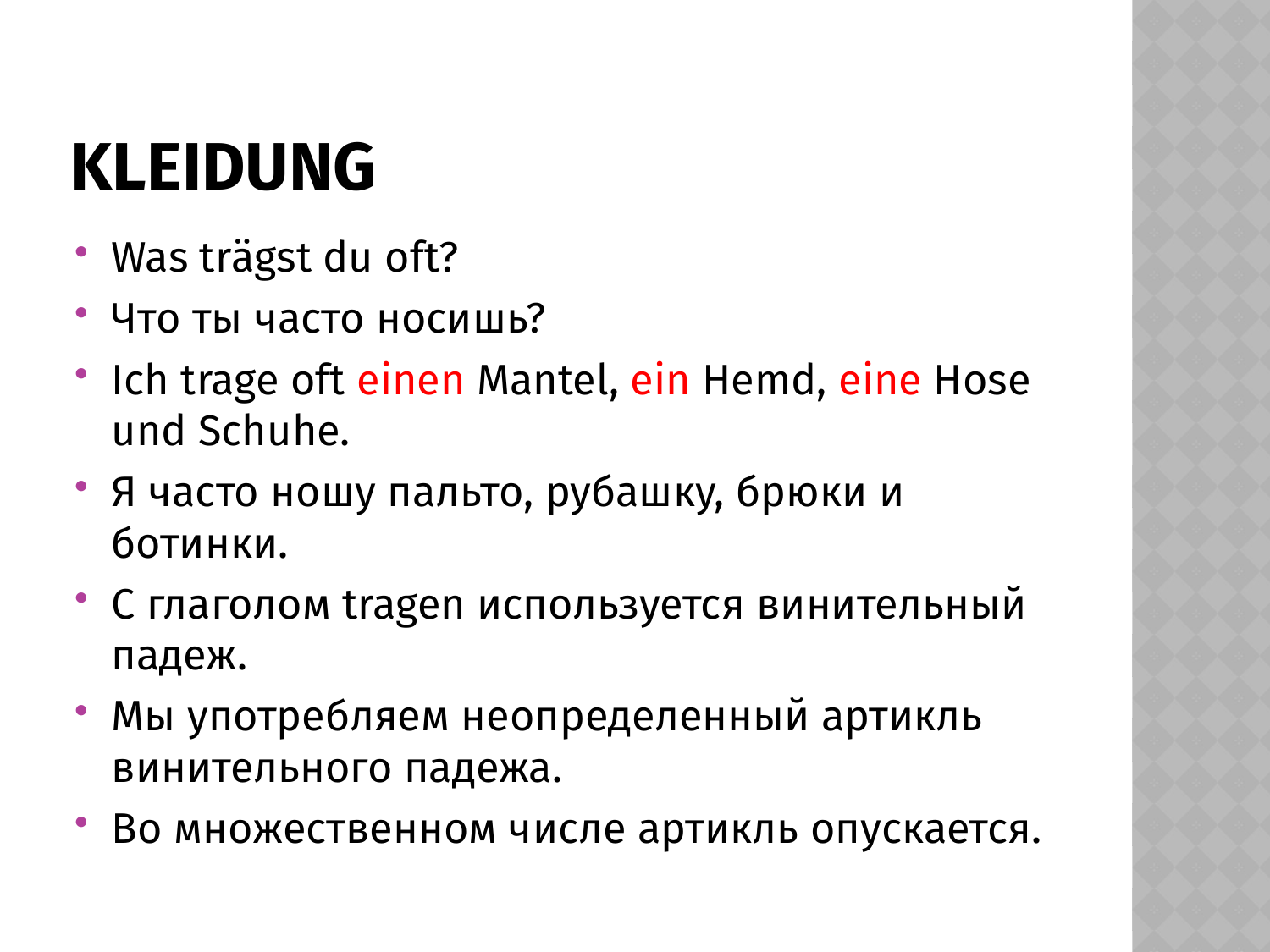

# Kleidung
Was trägst du oft?
Что ты часто носишь?
Ich trage oft einen Mantel, ein Hemd, eine Hose und Schuhe.
Я часто ношу пальто, рубашку, брюки и ботинки.
С глаголом tragen используется винительный падеж.
Мы употребляем неопределенный артикль винительного падежа.
Во множественном числе артикль опускается.